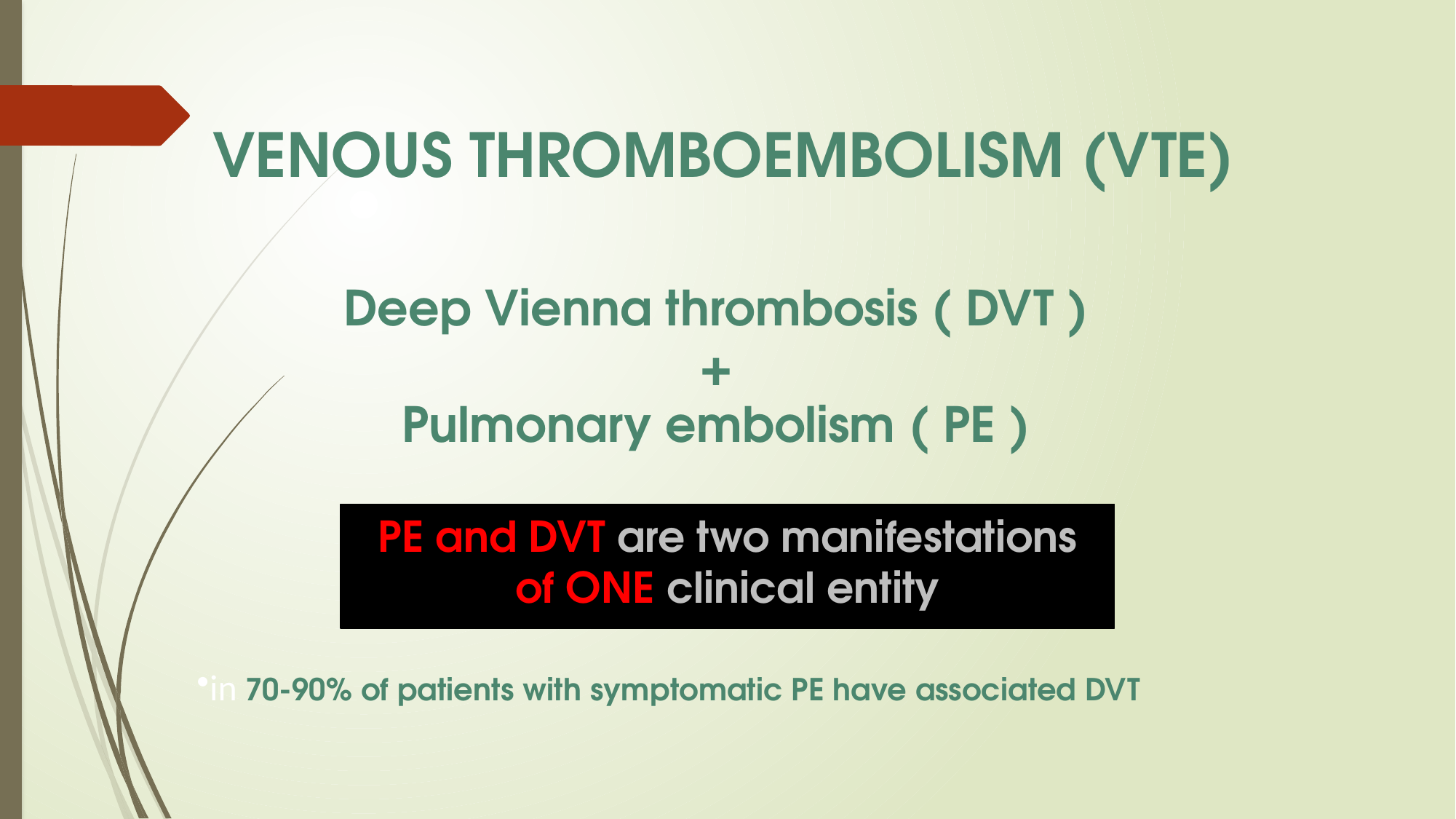

VENOUS THROMBOEMBOLISM (VTE)
Deep Vienna thrombosis ( DVT )
+
Pulmonary embolism ( PE )

PE and DVT are two manifestations
of ONE clinical entity
in 70-90% of patients with symptomatic PE have associated DVT